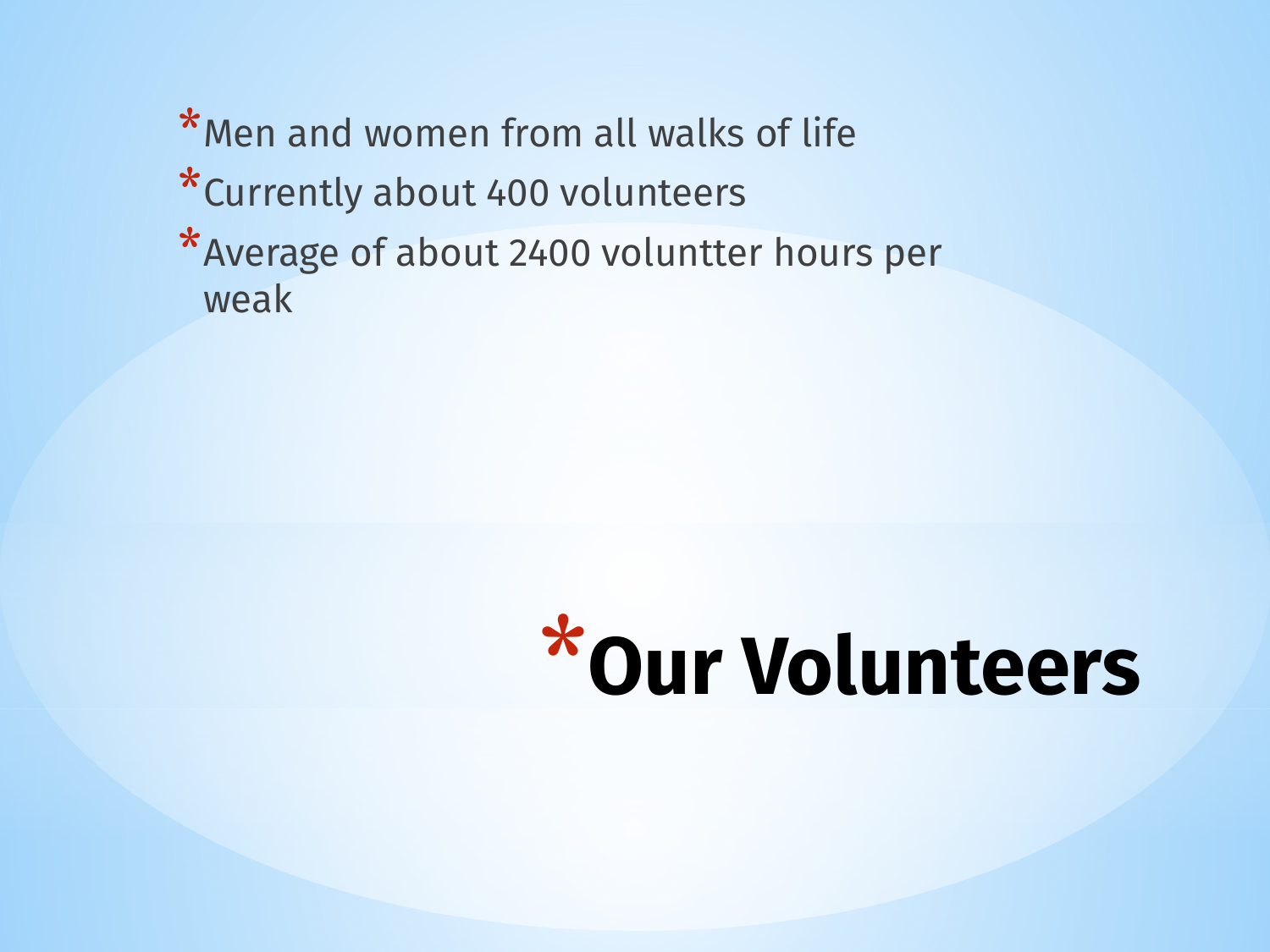

Men and women from all walks of life
Currently about 400 volunteers
Average of about 2400 voluntter hours per weak
# Our Volunteers